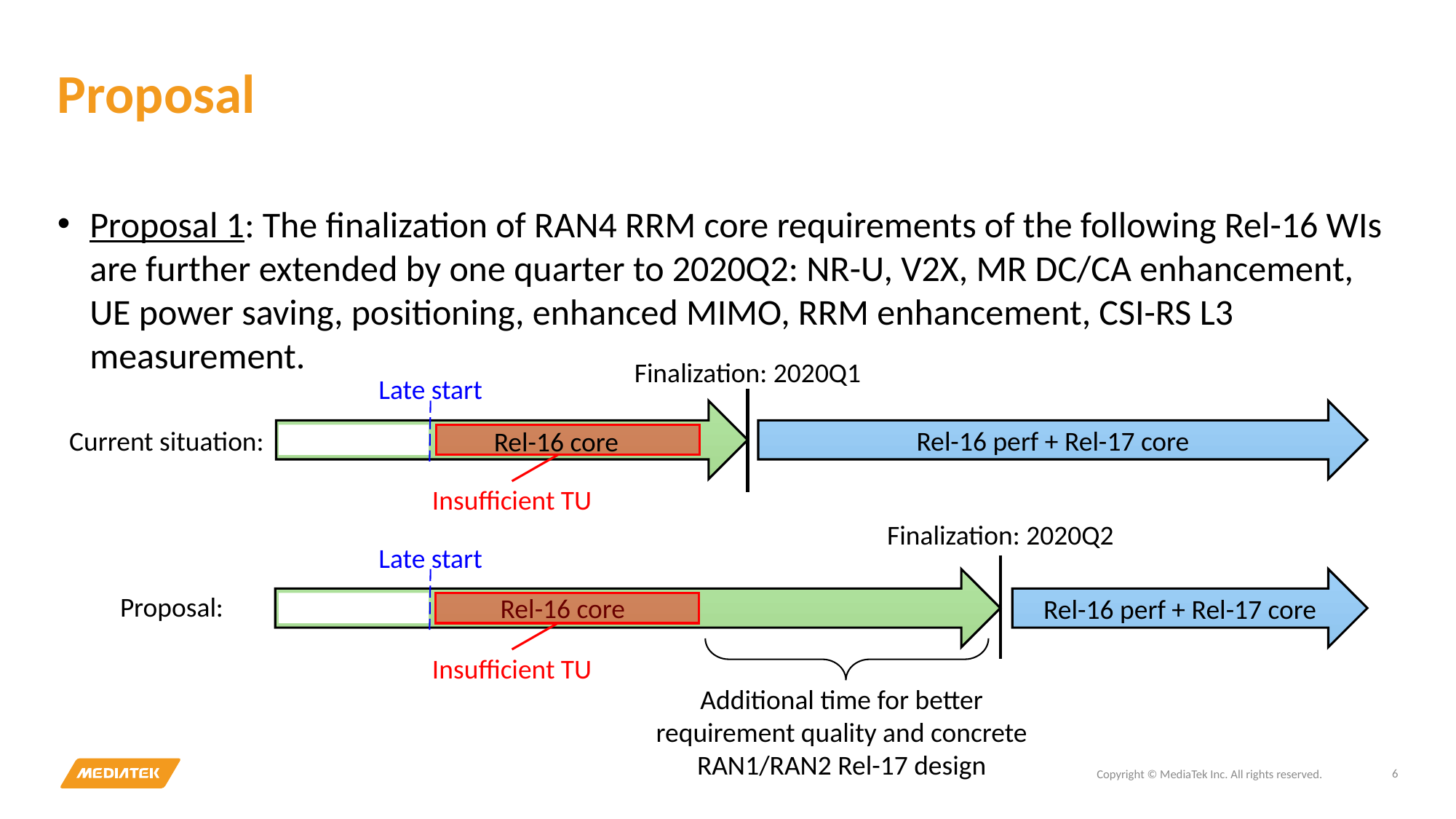

# Proposal
Proposal 1: The finalization of RAN4 RRM core requirements of the following Rel-16 WIs are further extended by one quarter to 2020Q2: NR-U, V2X, MR DC/CA enhancement, UE power saving, positioning, enhanced MIMO, RRM enhancement, CSI-RS L3 measurement.

Finalization: 2020Q1
Late start

Insufficient TU
Rel-16 perf + Rel-17 core
Rel-16 core
Current situation:
Finalization: 2020Q2

Late start

Rel-16 core

Insufficient TU
Rel-16 perf + Rel-17 core
Proposal:
Additional time for better requirement quality and concrete RAN1/RAN2 Rel-17 design
6
Copyright © MediaTek Inc. All rights reserved.